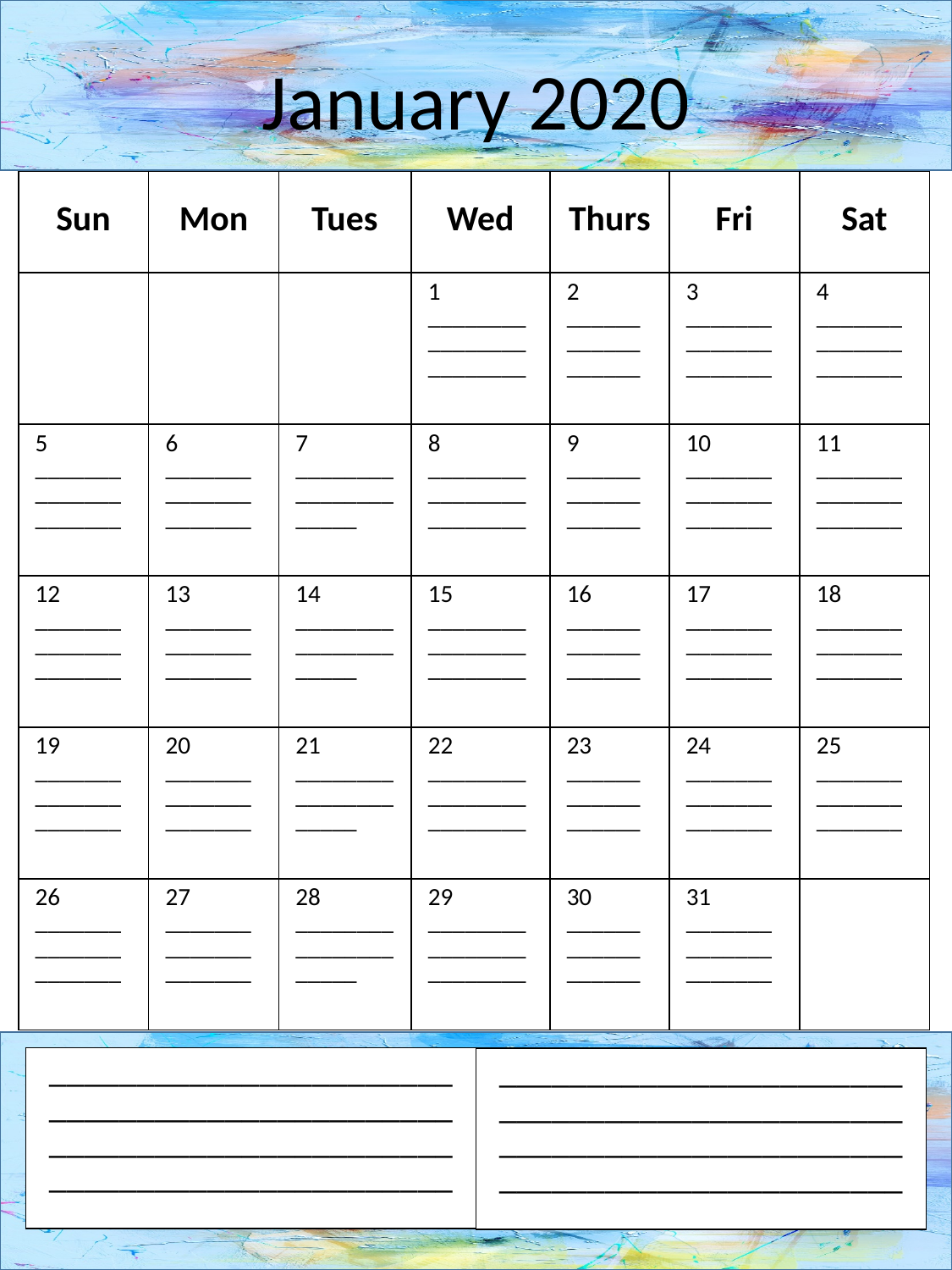

# January 2020
| Sun | Mon | Tues | Wed | Thurs | Fri | Sat |
| --- | --- | --- | --- | --- | --- | --- |
|  |  |  | 1 \_\_\_\_\_\_\_\_\_\_\_\_\_\_\_\_\_\_\_\_\_\_\_\_ | 2 \_\_\_\_\_\_\_\_\_\_\_\_\_\_\_\_\_\_ | 3 \_\_\_\_\_\_\_\_\_\_\_\_\_\_\_\_\_\_\_\_\_ | 4 \_\_\_\_\_\_\_\_\_\_\_\_\_\_\_\_\_\_\_\_\_ |
| 5 \_\_\_\_\_\_\_\_\_\_\_\_\_\_\_\_\_\_\_\_\_ | 6 \_\_\_\_\_\_\_\_\_\_\_\_\_\_\_\_\_\_\_\_\_ | 7 \_\_\_\_\_\_\_\_\_\_\_\_\_\_\_\_\_\_\_\_\_ | 8 \_\_\_\_\_\_\_\_\_\_\_\_\_\_\_\_\_\_\_\_\_\_\_\_ | 9 \_\_\_\_\_\_\_\_\_\_\_\_\_\_\_\_\_\_ | 10 \_\_\_\_\_\_\_\_\_\_\_\_\_\_\_\_\_\_\_\_\_ | 11 \_\_\_\_\_\_\_\_\_\_\_\_\_\_\_\_\_\_\_\_\_ |
| 12 \_\_\_\_\_\_\_\_\_\_\_\_\_\_\_\_\_\_\_\_\_ | 13 \_\_\_\_\_\_\_\_\_\_\_\_\_\_\_\_\_\_\_\_\_ | 14 \_\_\_\_\_\_\_\_\_\_\_\_\_\_\_\_\_\_\_\_\_ | 15 \_\_\_\_\_\_\_\_\_\_\_\_\_\_\_\_\_\_\_\_\_\_\_\_ | 16 \_\_\_\_\_\_\_\_\_\_\_\_\_\_\_\_\_\_ | 17 \_\_\_\_\_\_\_\_\_\_\_\_\_\_\_\_\_\_\_\_\_ | 18 \_\_\_\_\_\_\_\_\_\_\_\_\_\_\_\_\_\_\_\_\_ |
| 19 \_\_\_\_\_\_\_\_\_\_\_\_\_\_\_\_\_\_\_\_\_ | 20 \_\_\_\_\_\_\_\_\_\_\_\_\_\_\_\_\_\_\_\_\_ | 21 \_\_\_\_\_\_\_\_\_\_\_\_\_\_\_\_\_\_\_\_\_ | 22 \_\_\_\_\_\_\_\_\_\_\_\_\_\_\_\_\_\_\_\_\_\_\_\_ | 23 \_\_\_\_\_\_\_\_\_\_\_\_\_\_\_\_\_\_ | 24 \_\_\_\_\_\_\_\_\_\_\_\_\_\_\_\_\_\_\_\_\_ | 25 \_\_\_\_\_\_\_\_\_\_\_\_\_\_\_\_\_\_\_\_\_ |
| 26 \_\_\_\_\_\_\_\_\_\_\_\_\_\_\_\_\_\_\_\_\_ | 27 \_\_\_\_\_\_\_\_\_\_\_\_\_\_\_\_\_\_\_\_\_ | 28 \_\_\_\_\_\_\_\_\_\_\_\_\_\_\_\_\_\_\_\_\_ | 29 \_\_\_\_\_\_\_\_\_\_\_\_\_\_\_\_\_\_\_\_\_\_\_\_ | 30 \_\_\_\_\_\_\_\_\_\_\_\_\_\_\_\_\_\_ | 31 \_\_\_\_\_\_\_\_\_\_\_\_\_\_\_\_\_\_\_\_\_ |  |

| \_\_\_\_\_\_\_\_\_\_\_\_\_\_\_\_\_\_\_\_\_\_\_\_\_\_\_\_\_\_\_\_\_\_\_\_\_\_\_\_\_\_\_\_\_\_\_\_\_\_\_\_\_\_\_\_\_\_\_\_\_\_\_\_\_\_\_\_\_\_\_\_\_\_\_\_\_\_\_\_\_\_\_\_\_\_\_\_\_\_\_\_ |
| --- |
| \_\_\_\_\_\_\_\_\_\_\_\_\_\_\_\_\_\_\_\_\_\_\_\_\_\_\_\_\_\_\_\_\_\_\_\_\_\_\_\_\_\_\_\_\_\_\_\_\_\_\_\_\_\_\_\_\_\_\_\_\_\_\_\_\_\_\_\_\_\_\_\_\_\_\_\_\_\_\_\_\_\_\_\_\_\_\_\_\_\_\_\_ |
| --- |